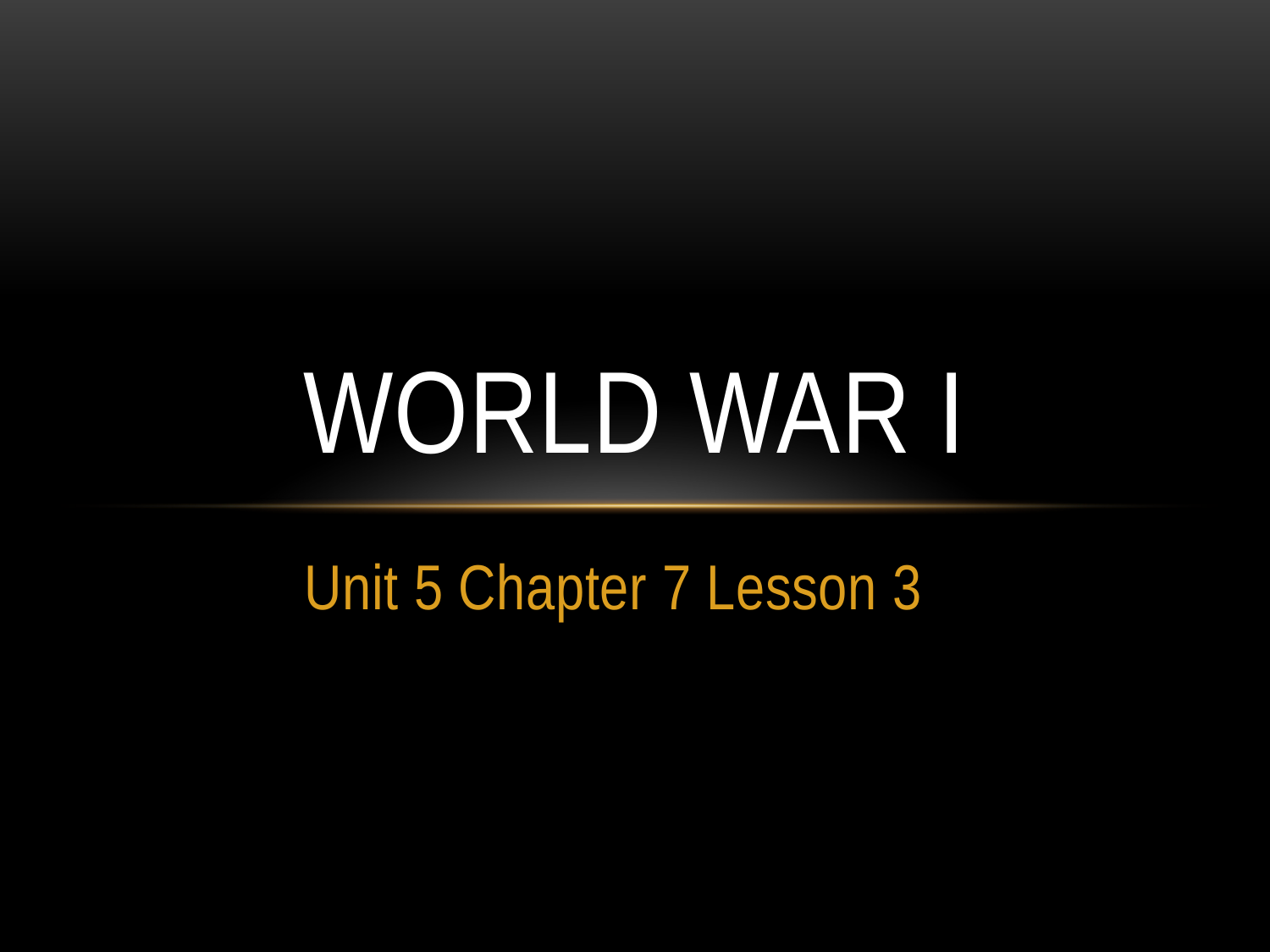

# World War I
Unit 5 Chapter 7 Lesson 3